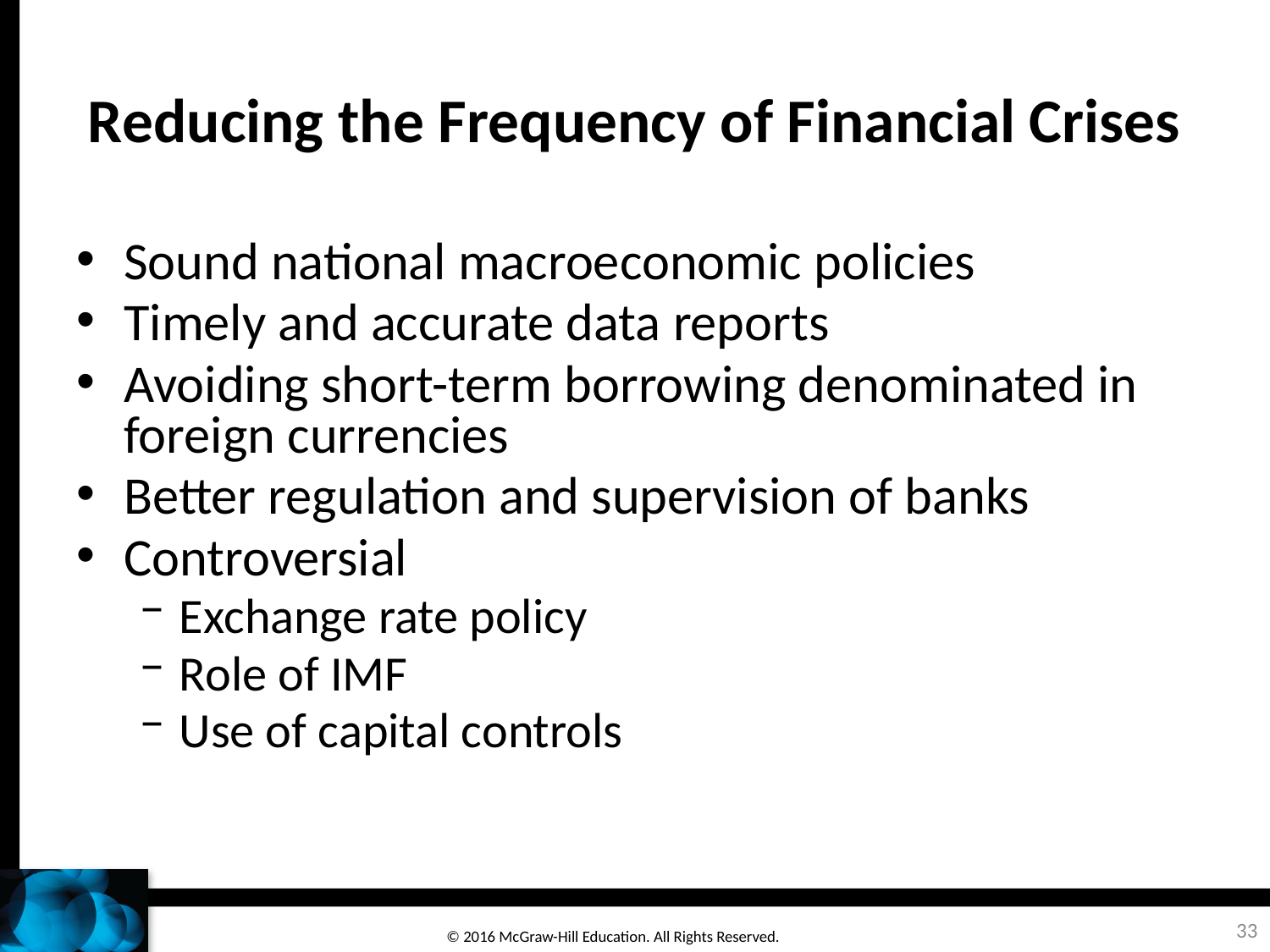

# Reducing the Frequency of Financial Crises
Sound national macroeconomic policies
Timely and accurate data reports
Avoiding short-term borrowing denominated in foreign currencies
Better regulation and supervision of banks
Controversial
Exchange rate policy
Role of IMF
Use of capital controls

33
© 2016 McGraw-Hill Education. All Rights Reserved.